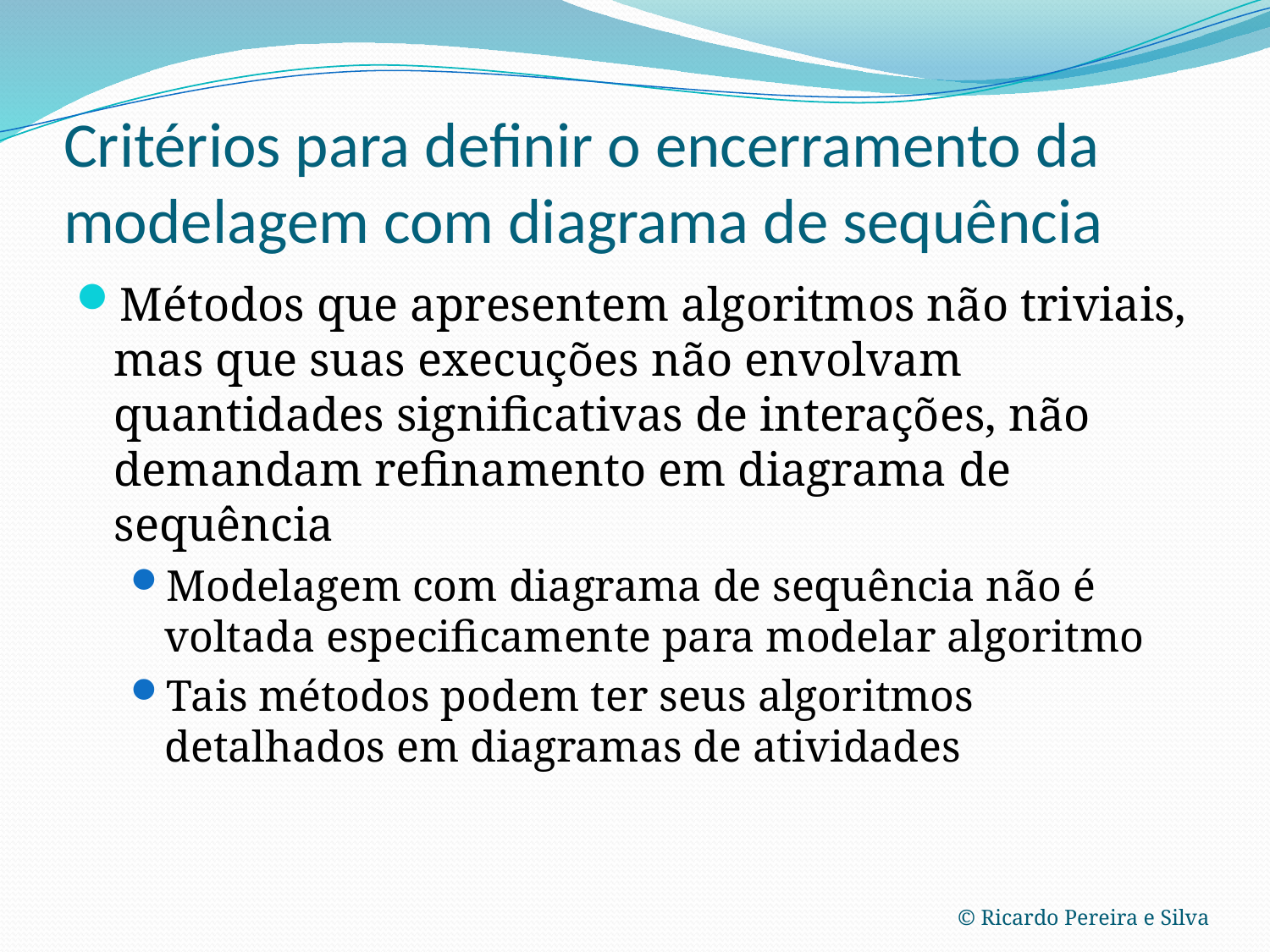

# Critérios para definir o encerramento da modelagem com diagrama de sequência
Métodos que apresentem algoritmos não triviais, mas que suas execuções não envolvam quantidades significativas de interações, não demandam refinamento em diagrama de sequência
Modelagem com diagrama de sequência não é voltada especificamente para modelar algoritmo
Tais métodos podem ter seus algoritmos detalhados em diagramas de atividades

© Ricardo Pereira e Silva